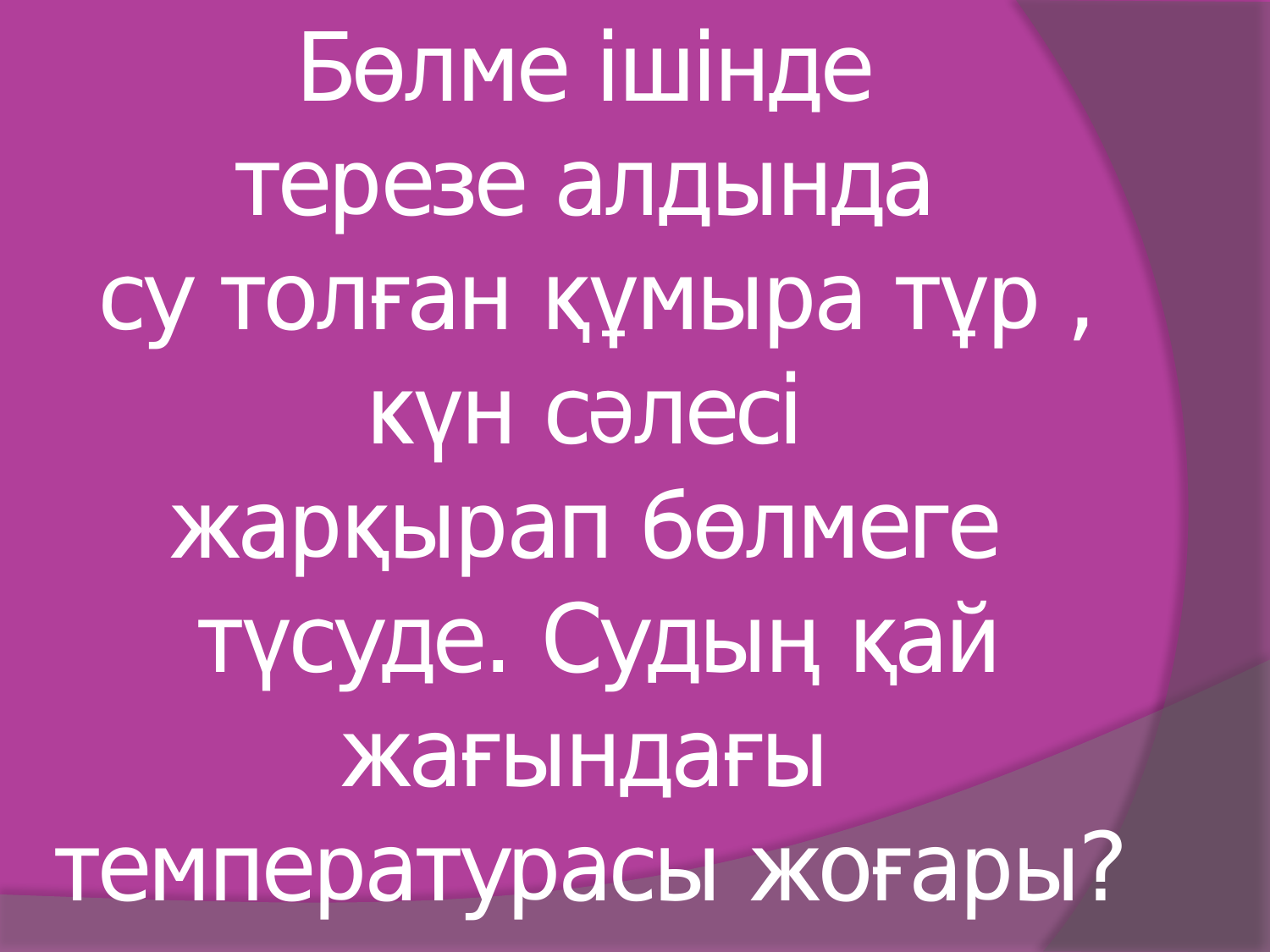

Бөлме ішінде
терезе алдында
су толған құмыра тұр ,
күн сәлесі
жарқырап бөлмеге
түсуде. Судың қай жағындағы
температурасы жоғары?